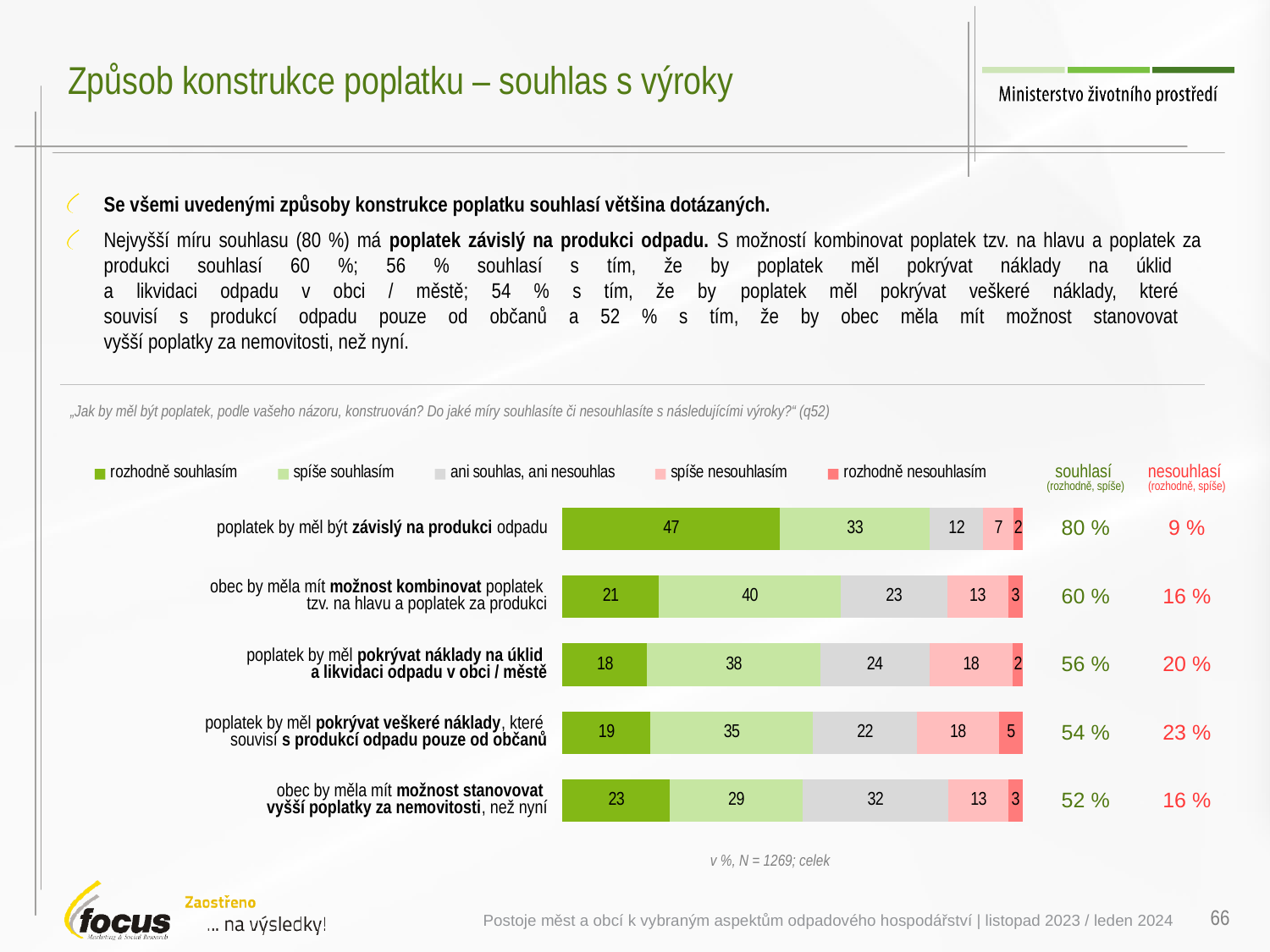

# Způsob konstrukce poplatku – souhlas s výroky
Se všemi uvedenými způsoby konstrukce poplatku souhlasí většina dotázaných.
Nejvyšší míru souhlasu (80 %) má poplatek závislý na produkci odpadu. S možností kombinovat poplatek tzv. na hlavu a poplatek za produkci souhlasí 60 %; 56 % souhlasí s tím, že by poplatek měl pokrývat náklady na úklid
a likvidaci odpadu v obci / městě; 54 % s tím, že by poplatek měl pokrývat veškeré náklady, které
souvisí s produkcí odpadu pouze od občanů a 52 % s tím, že by obec měla mít možnost stanovovat
vyšší poplatky za nemovitosti, než nyní.

### Chart

| Category | rozhodně souhlasím | spíše souhlasím | ani souhlas, ani nesouhlas | spíše nesouhlasím | rozhodně nesouhlasím |
|---|---|---|---|---|---|
| poplatek by měl být závislý na produkci odpadu | 47.20697409706 | 32.65568667893 | 11.55445807963 | 6.65725188512 | 1.925629259252 |
| obec by měla mít možnost kombinovat poplatek tzv. na hlavu a poplatek za produkci | 20.91380008897 | 39.53345842481 | 23.12464559826 | 13.25895455326 | 3.169141334699 |
| poplatek by měl pokrývat náklady na úklid a likvidaci odpadu v obci / městě | 18.39937604501 | 37.59232730984 | 23.70870888215 | 18.17043979078 | 2.129147972223 |
| poplatek by měl pokrývat veškeré náklady, které souvisí s produkcí odpadu pouze od občanů | 19.06621381064 | 35.40142932681 | 22.48906266351 | 17.9904049855 | 5.052889213539 |
| obec by měla mít možnost stanovovat vyšší poplatky za nemovitosti, než nyní | 23.34779236782 | 28.75445910358 | 31.78031049617 | 12.97687359694 | 3.140564435488 |
„Jak by měl být poplatek, podle vašeho názoru, konstruován? Do jaké míry souhlasíte či nesouhlasíte s následujícími výroky?“ (q52)
| souhlasí (rozhodně, spíše) | nesouhlasí (rozhodně, spíše) |
| --- | --- |
| 80 % | 9 % |
| 60 % | 16 % |
| 56 % | 20 % |
| 54 % | 23 % |
| 52 % | 16 % |
| poplatek by měl být závislý na produkci odpadu |
| --- |
| obec by měla mít možnost kombinovat poplatek tzv. na hlavu a poplatek za produkci |
| poplatek by měl pokrývat náklady na úklid a likvidaci odpadu v obci / městě |
| poplatek by měl pokrývat veškeré náklady, které souvisí s produkcí odpadu pouze od občanů |
| obec by měla mít možnost stanovovat vyšší poplatky za nemovitosti, než nyní |
v %, N = 1269; celek